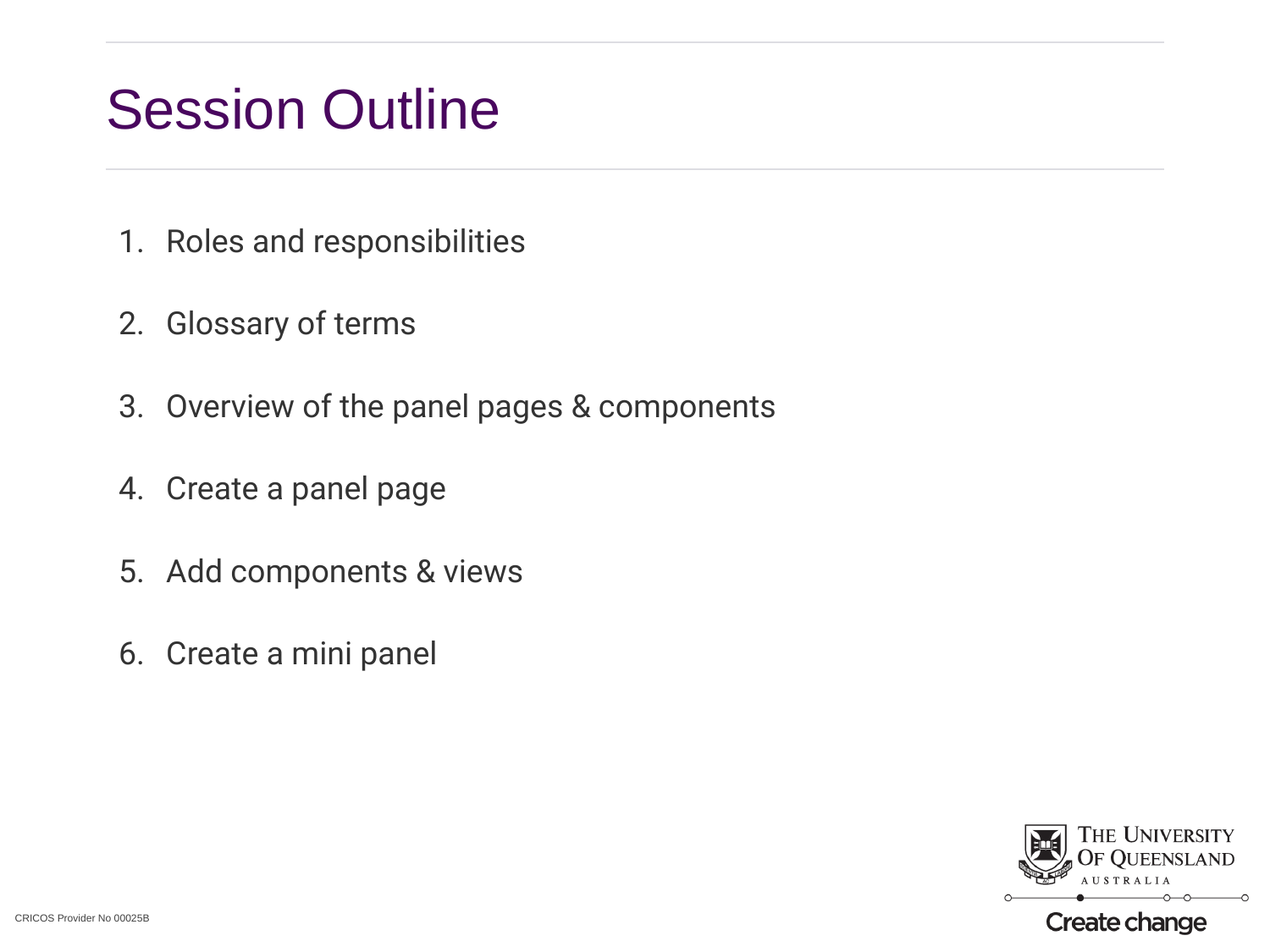

# Session Outline
Roles and responsibilities
Glossary of terms
Overview of the panel pages & components
Create a panel page
Add components & views
Create a mini panel